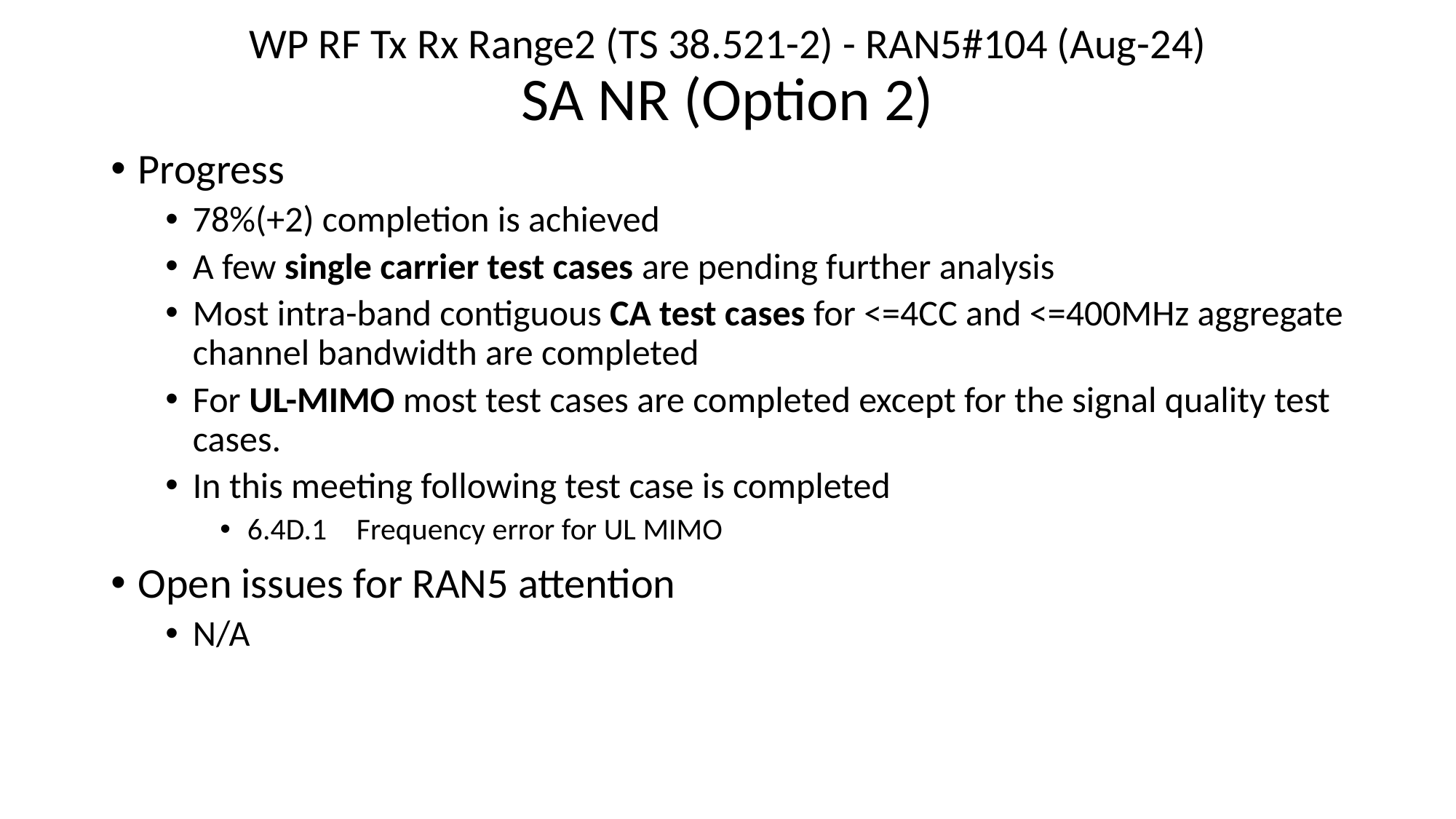

# WP RF Tx Rx Range2 (TS 38.521-2) - RAN5#104 (Aug-24) SA NR (Option 2)
Progress
78%(+2) completion is achieved
A few single carrier test cases are pending further analysis
Most intra-band contiguous CA test cases for <=4CC and <=400MHz aggregate channel bandwidth are completed
For UL-MIMO most test cases are completed except for the signal quality test cases.
In this meeting following test case is completed
6.4D.1	Frequency error for UL MIMO
Open issues for RAN5 attention
N/A